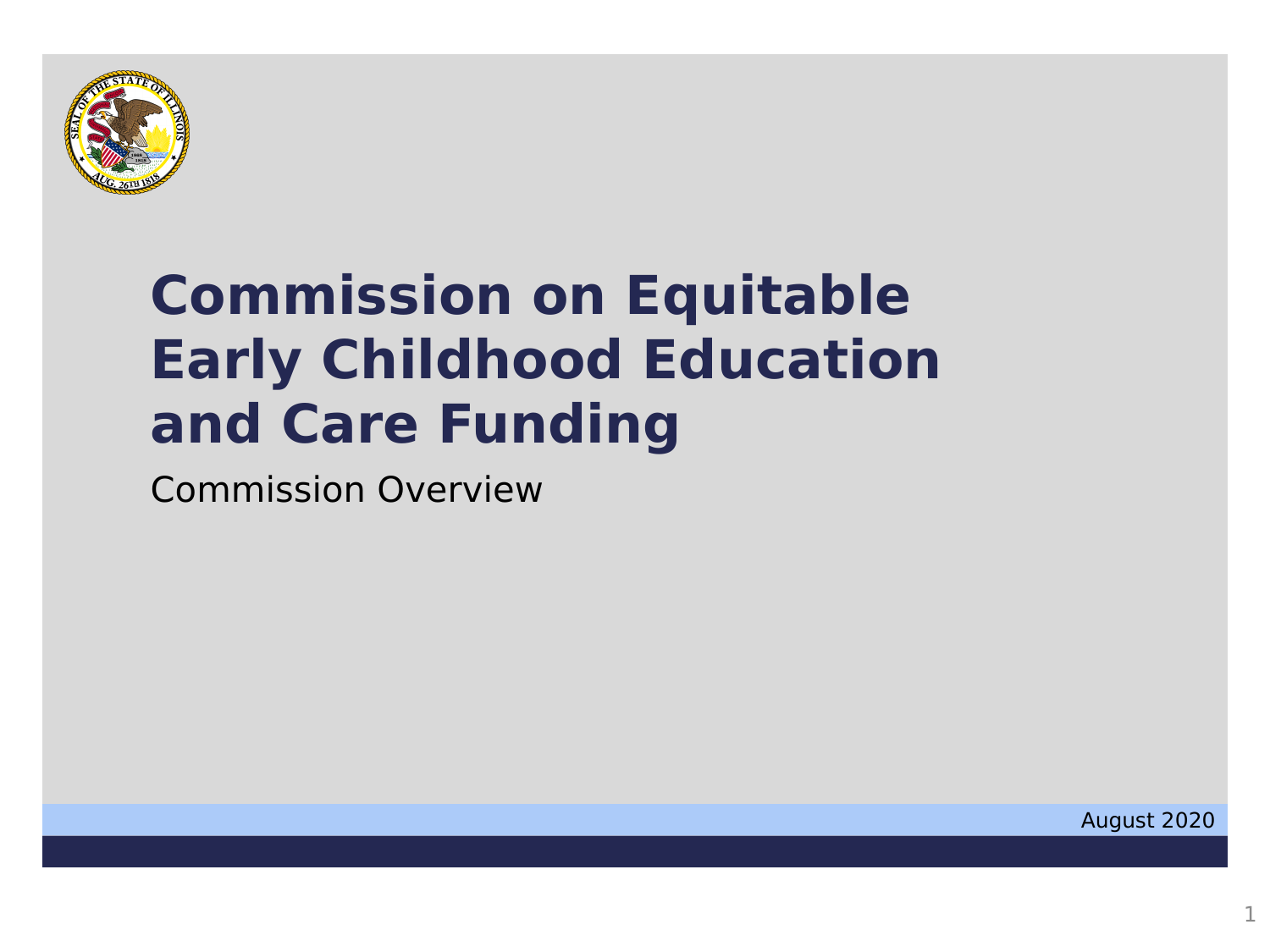

# Commission on Equitable Early Childhood Education and Care Funding
Commission Overview
August 2020
1